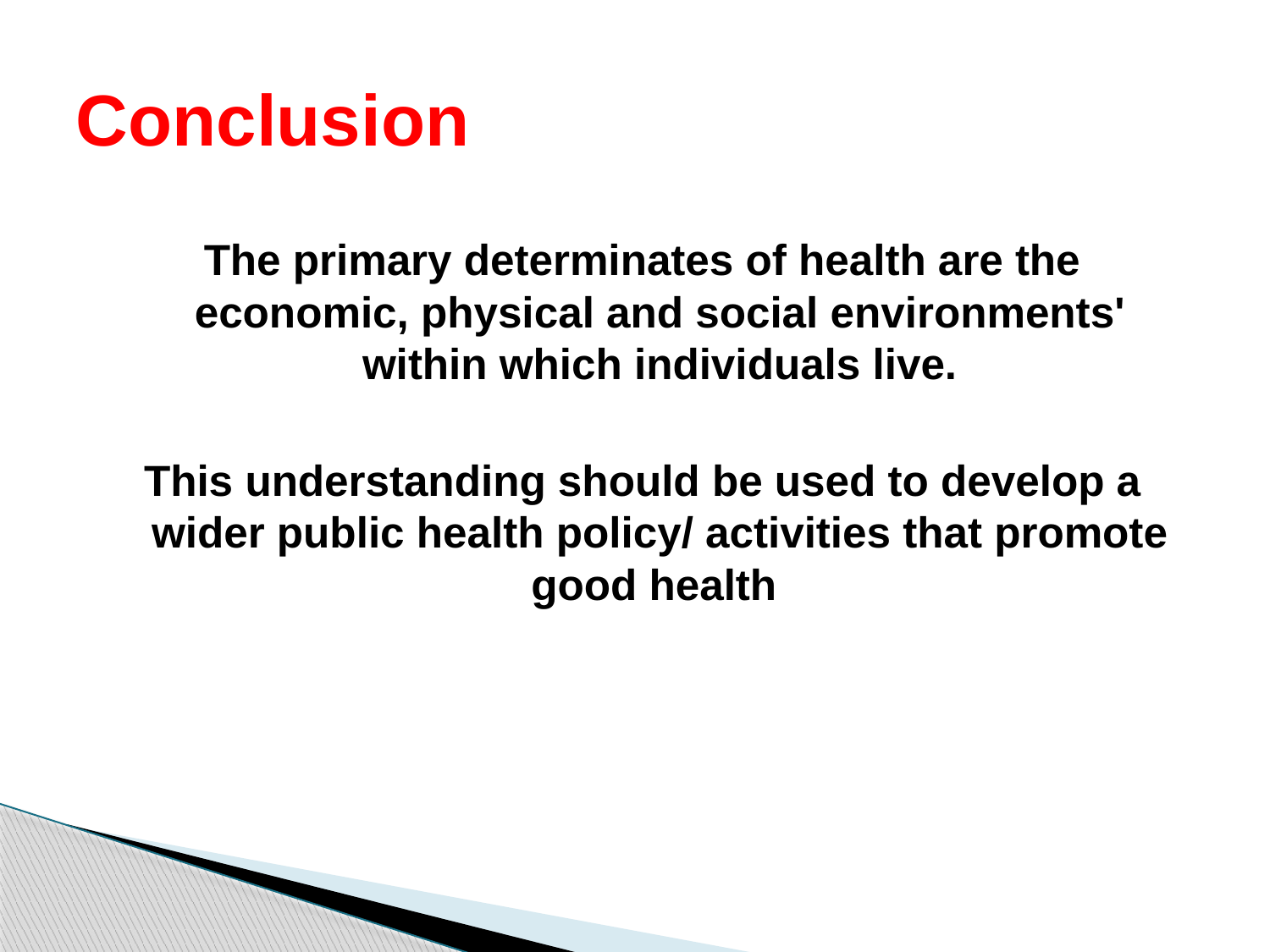

# Conclusion
The primary determinates of health are the economic, physical and social environments' within which individuals live.

This understanding should be used to develop a wider public health policy/ activities that promote good health